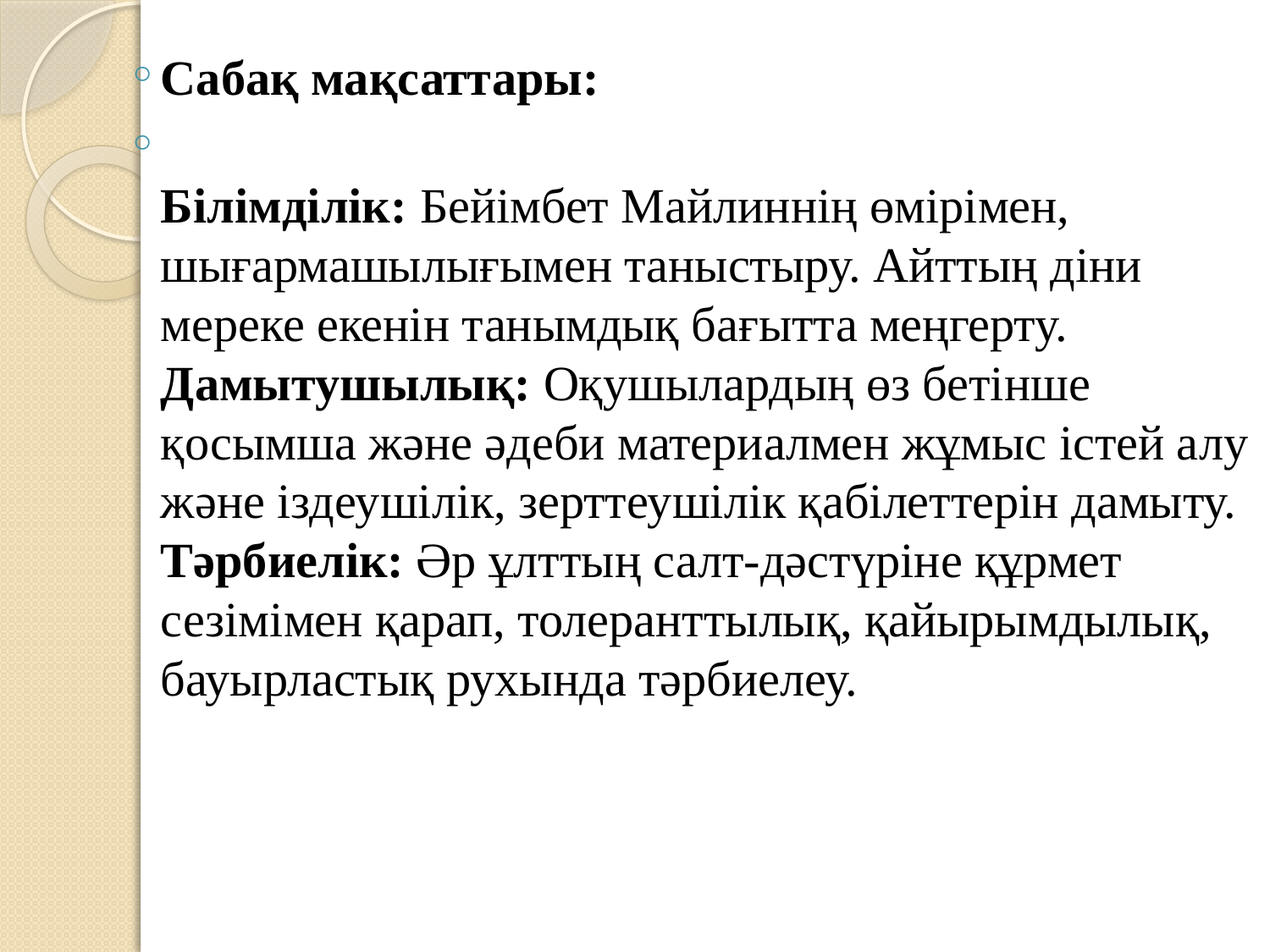

Сабақ мақсаттары:
Білімділік: Бейімбет Майлиннің өмірімен, шығармашылығымен таныстыру. Айттың діни мереке екенін танымдық бағытта меңгерту.
Дамытушылық: Оқушылардың өз бетінше қосымша және әдеби материалмен жұмыс істей алу және іздеушілік, зерттеушілік қабілеттерін дамыту.
Тәрбиелік: Әр ұлттың салт-дәстүріне құрмет сезімімен қарап, толеранттылық, қайырымдылық, бауырластық рухында тәрбиелеу.